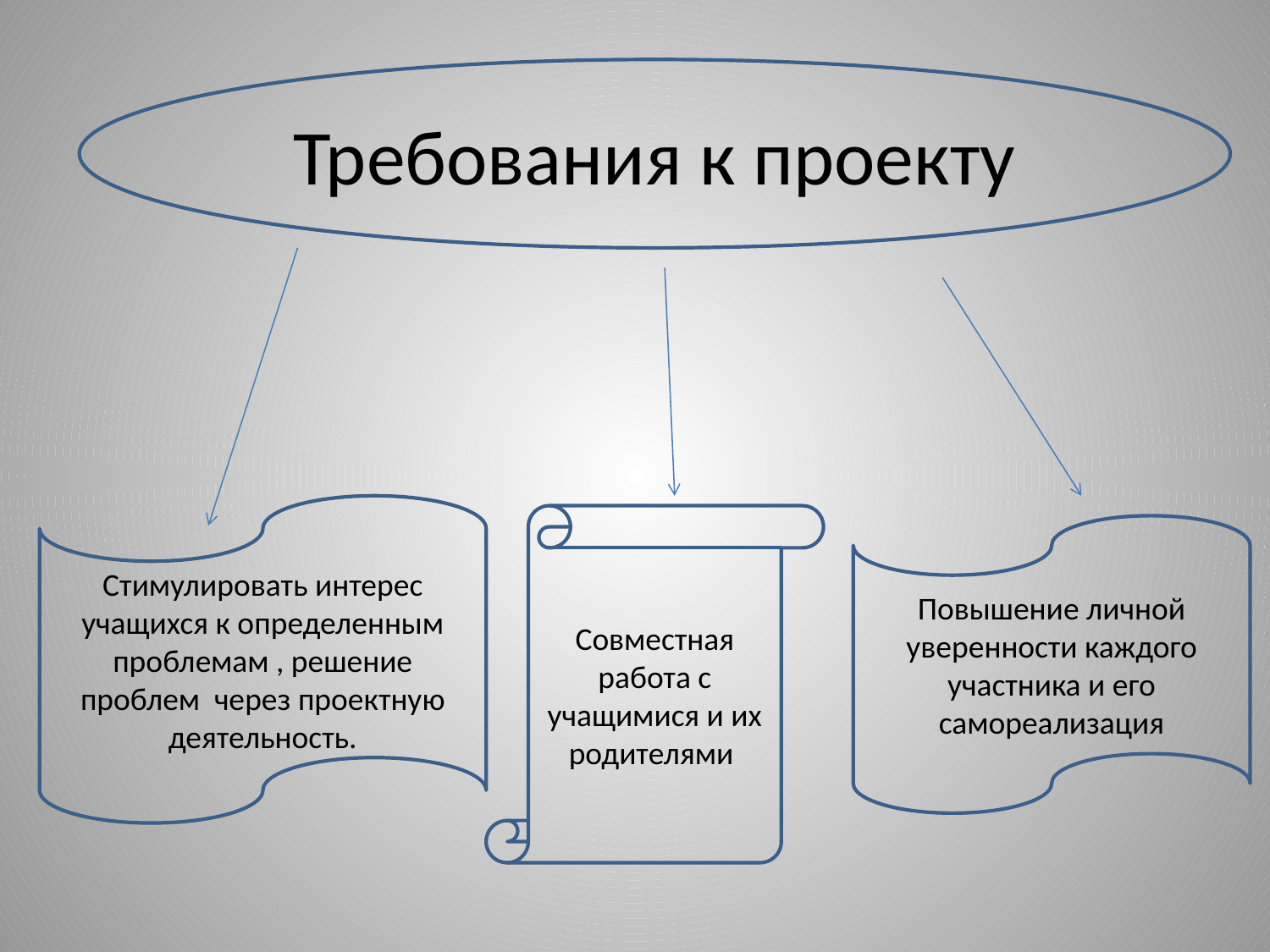

Требования к проекту
Стимулировать интерес учащихся к определенным проблемам , решение проблем  через проектную деятельность.
Совместная работа с учащимися и их родителями
Повышение личной уверенности каждого участника и его самореализация